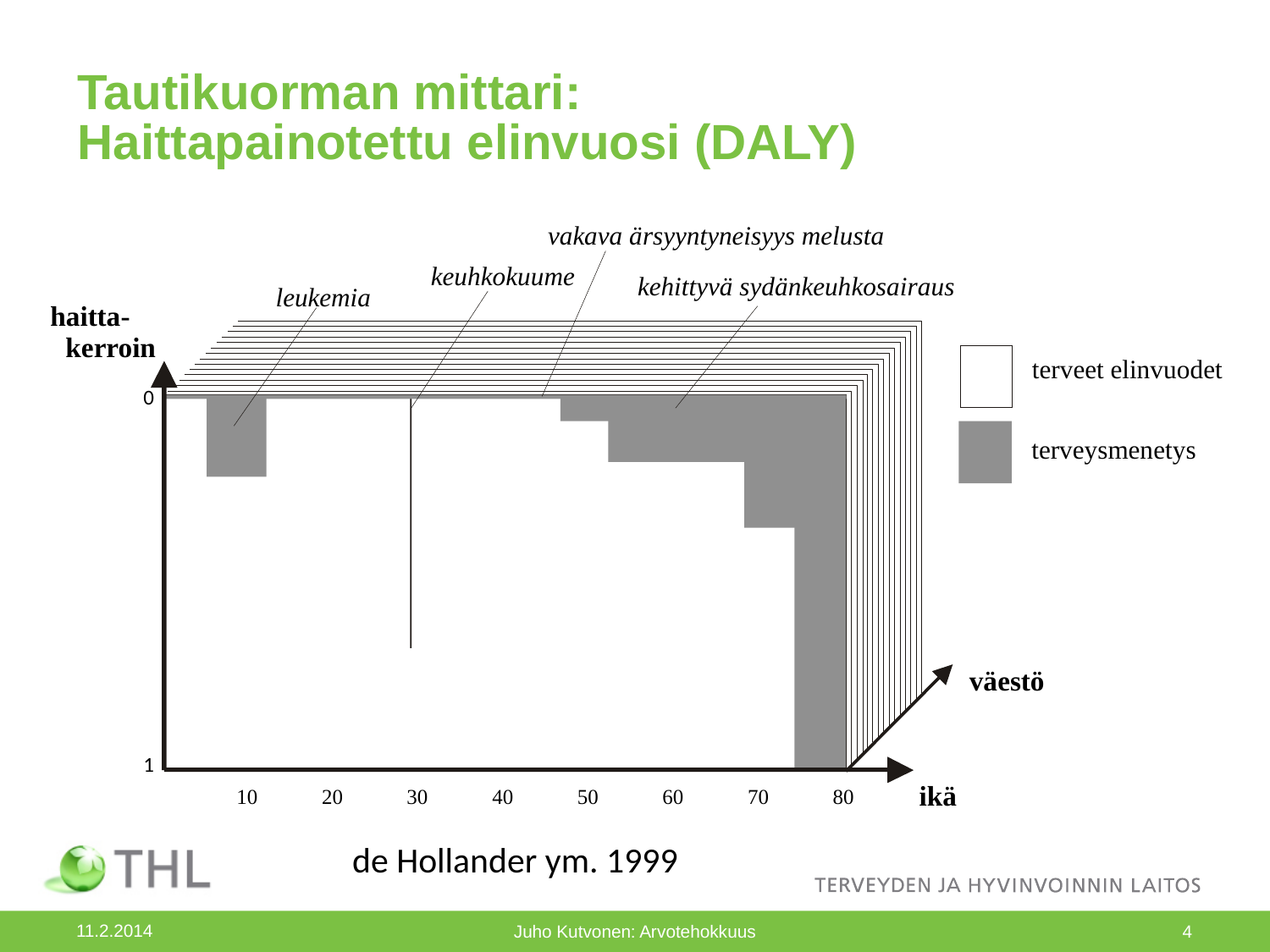

# Tautikuorman mittari: Haittapainotettu elinvuosi (DALY)
vakava ärsyyntyneisyys melusta

keuhkokuume
kehittyvä sydänkeuhkosairaus
leukemia

haitta-

kerroin

terveet elinvuodet

0

terveysmenetys
väestö

1

ikä
10
20
30
40
50
60
70
80
de Hollander ym. 1999
11.2.2014
Juho Kutvonen: Arvotehokkuus
4